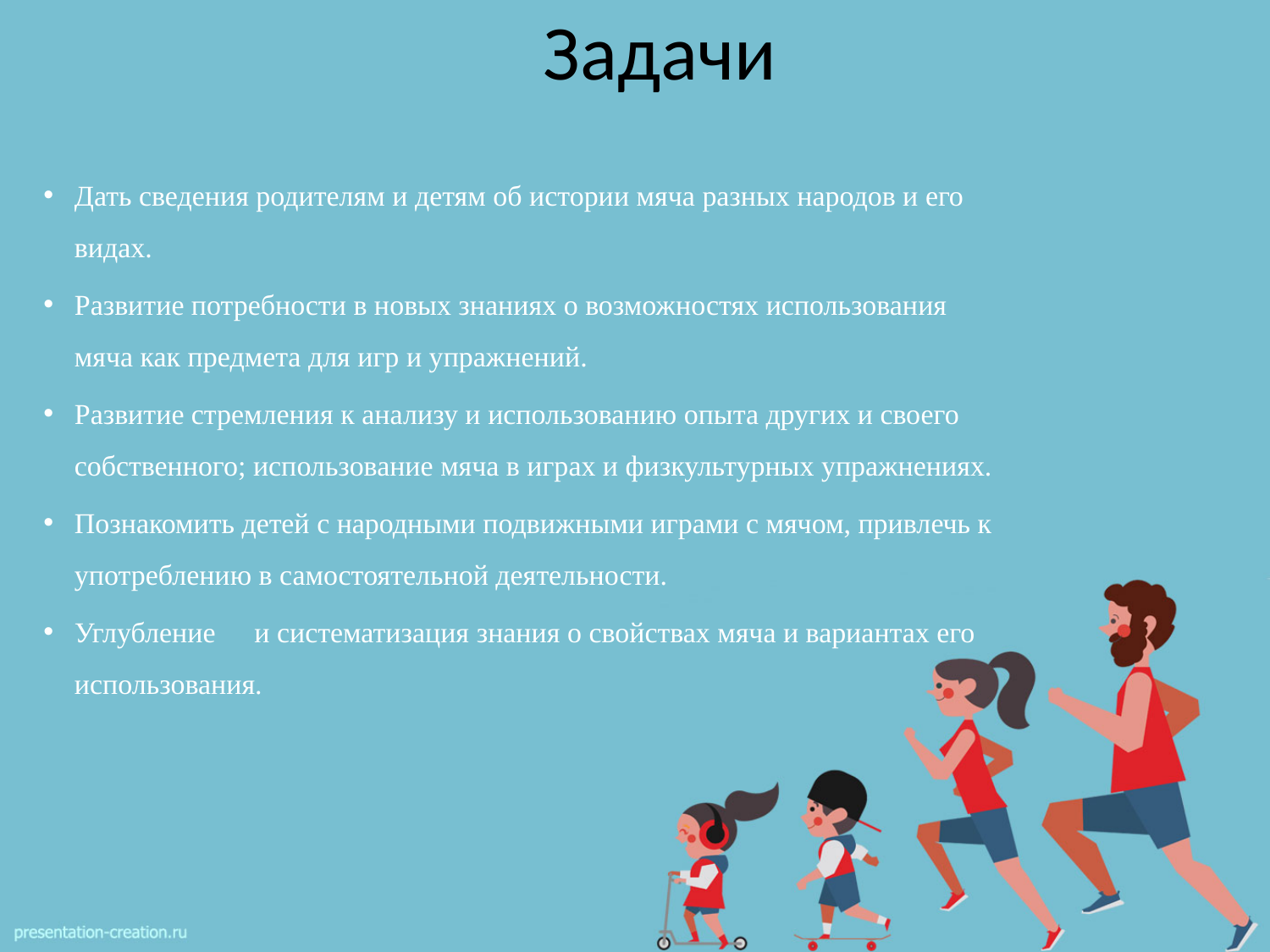

# Задачи
Дать сведения родителям и детям об истории мяча разных народов и его видах.
Развитие потребности в новых знаниях о возможностях использования мяча как предмета для игр и упражнений.
Развитие стремления к анализу и использованию опыта других и своего собственного; использование мяча в играх и физкультурных упражнениях.
Познакомить детей с народными подвижными играми с мячом, привлечь к употреблению в самостоятельной деятельности.
Углубление	 и систематизация знания о свойствах мяча и вариантах его использования.